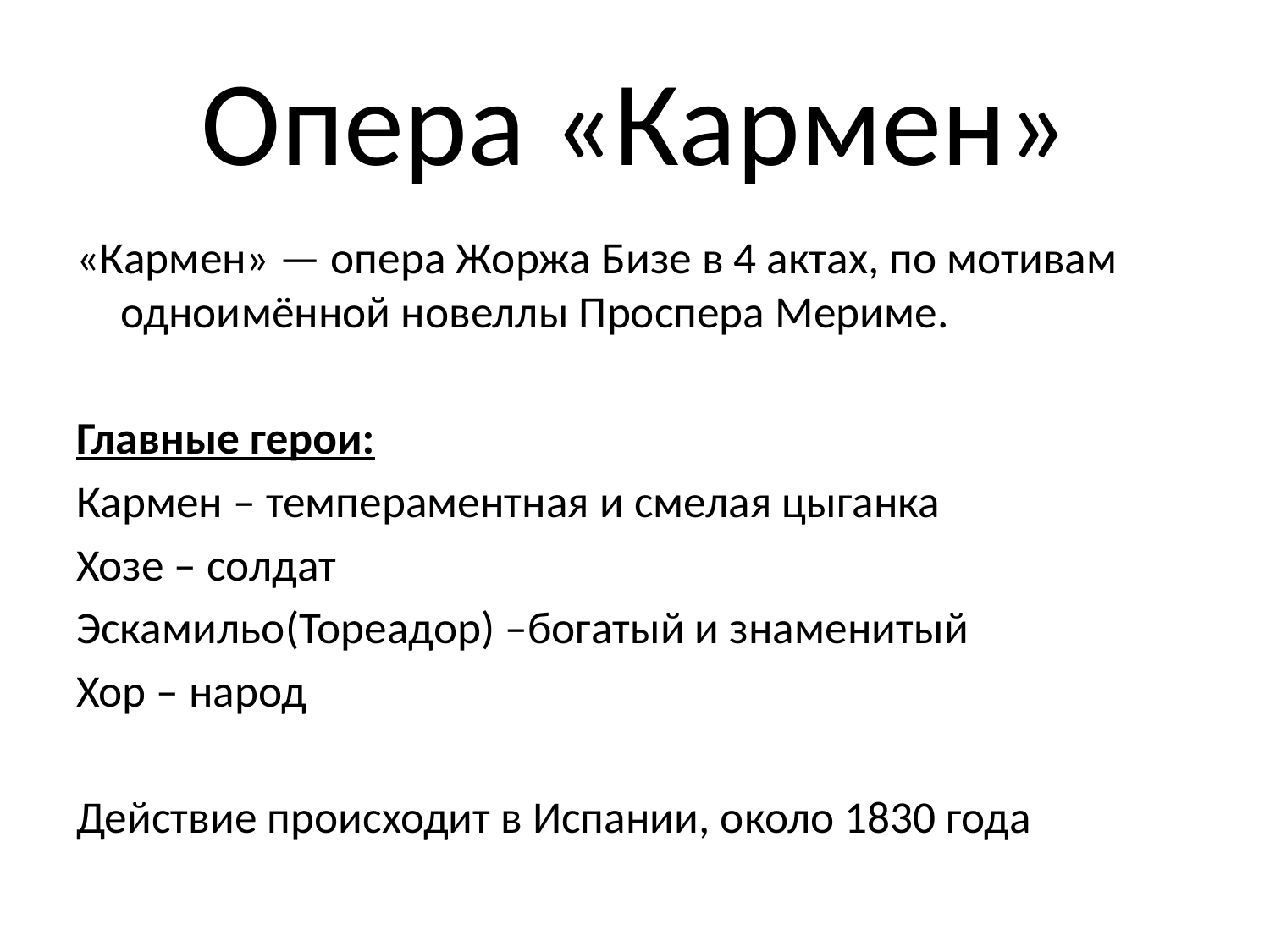

# Опера «Кармен»
«Кармен» — опера Жоржа Бизе в 4 актах, по мотивам одноимённой новеллы Проспера Мериме.

Главные герои:
Кармен – темпераментная и смелая цыганка
Хозе – солдат
Эскамильо(Тореадор) –богатый и знаменитый
Хор – народ

Действие происходит в Испании, около 1830 года